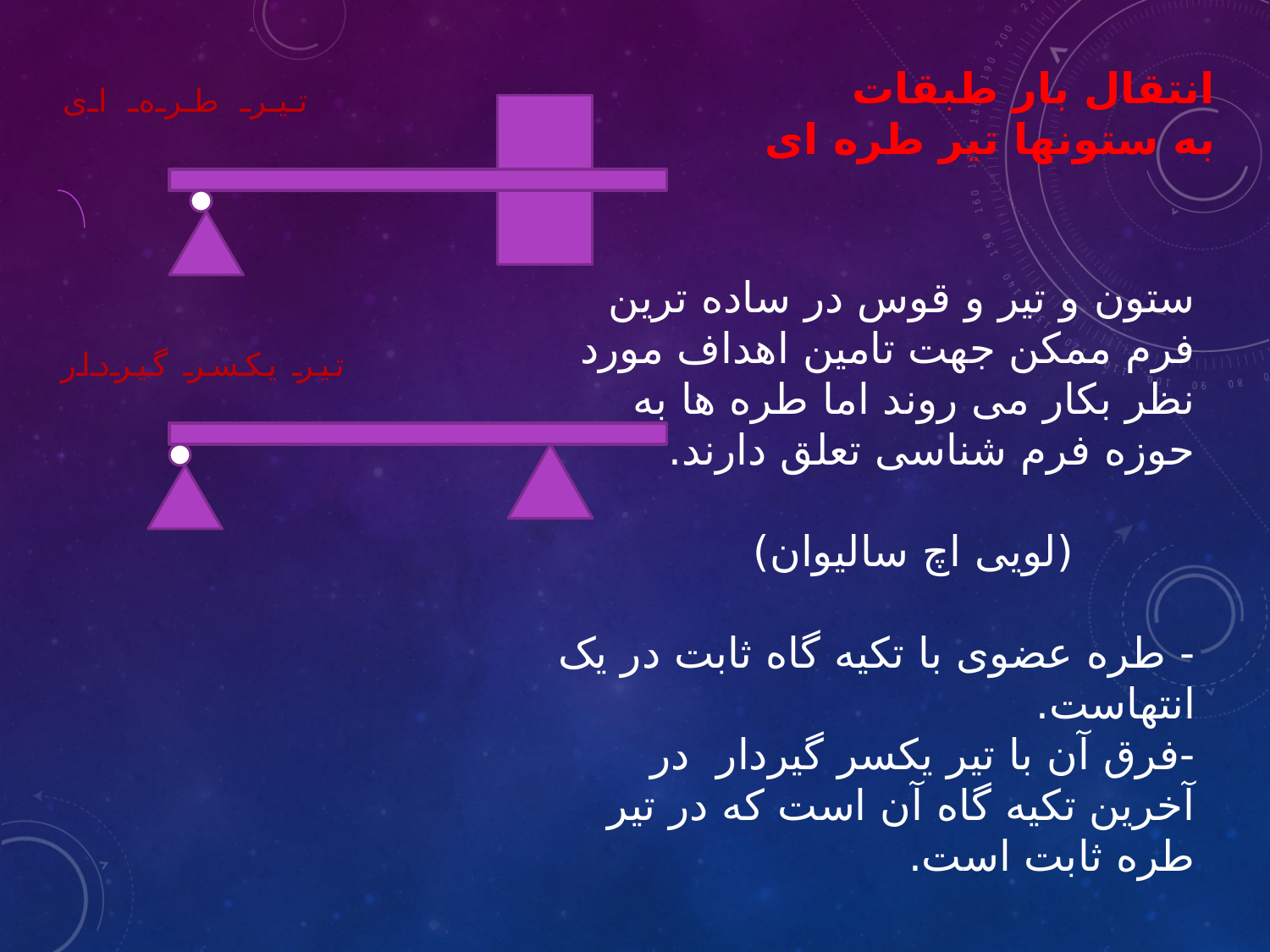

انتقال بار طبقات
به ستونها تیر طره ای
تیر طره ای

ستون و تیر و قوس در ساده ترین فرم ممکن جهت تامین اهداف مورد نظر بکار می روند اما طره ها به حوزه فرم شناسی تعلق دارند.
                                                         (لویی اچ سالیوان)
- طره عضوی با تکیه گاه ثابت در یک انتهاست.
-فرق آن با تیر یکسر گیردار  در آخرین تکیه گاه آن است که در تیر طره ثابت است.
تیر یکسر گیردار